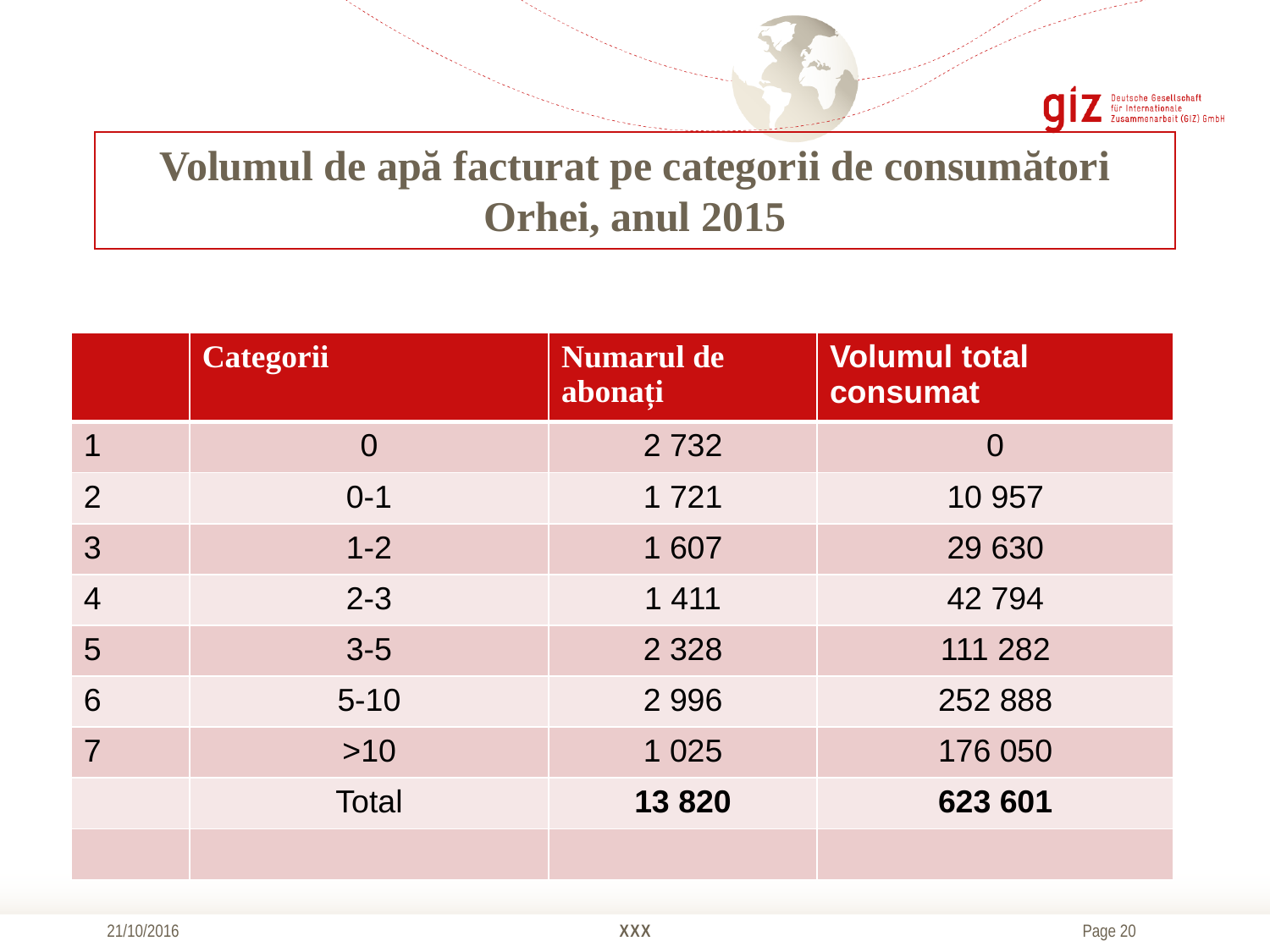

# Volumul de apă facturat pe categorii de consumători Orhei, anul 2015
|  | Categorii | Numarul de abonați | Volumul total consumat |
| --- | --- | --- | --- |
| 1 | 0 | 2 732 | 0 |
| 2 | 0-1 | 1 721 | 10 957 |
| 3 | 1-2 | 1 607 | 29 630 |
| 4 | 2-3 | 1 411 | 42 794 |
| 5 | 3-5 | 2 328 | 111 282 |
| 6 | 5-10 | 2 996 | 252 888 |
| 7 | >10 | 1 025 | 176 050 |
|  | Total | 13 820 | 623 601 |
|  |  |  |  |
21/10/2016
XXX